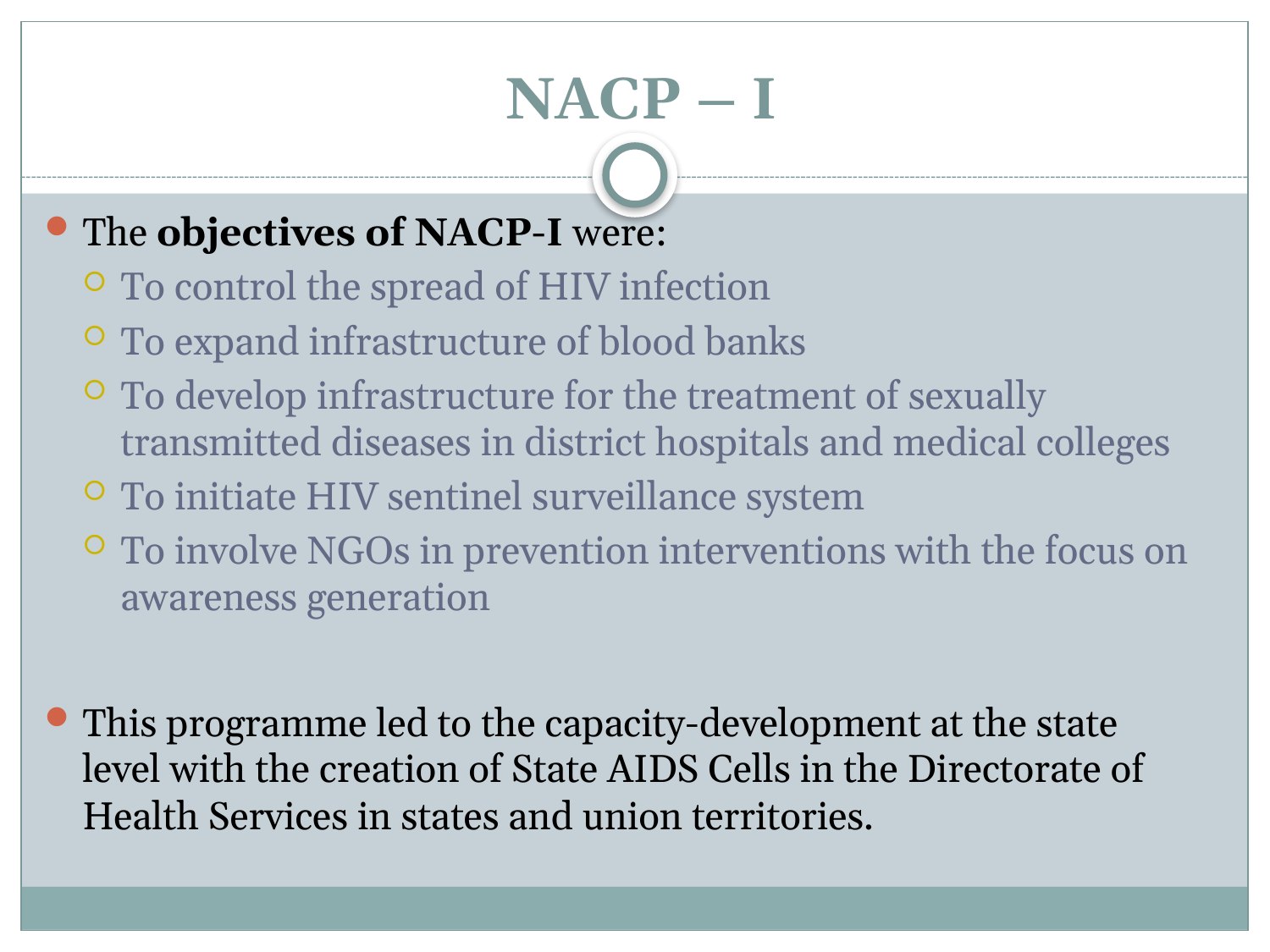

# NACP – I
The objectives of NACP-I were:
To control the spread of HIV infection
To expand infrastructure of blood banks
To develop infrastructure for the treatment of sexually transmitted diseases in district hospitals and medical colleges
To initiate HIV sentinel surveillance system
To involve NGOs in prevention interventions with the focus on awareness generation

This programme led to the capacity-development at the state level with the creation of State AIDS Cells in the Directorate of Health Services in states and union territories.